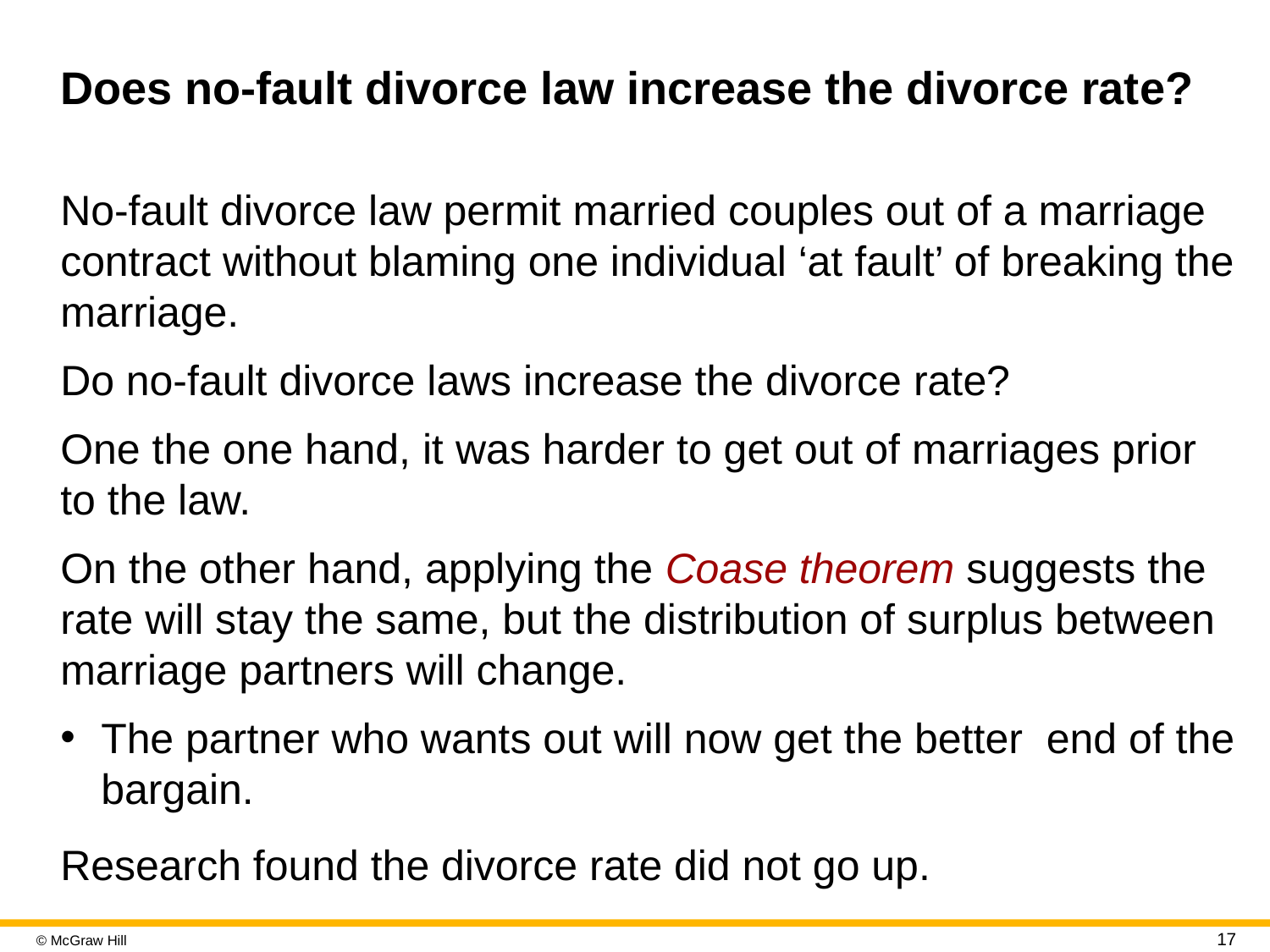

# Does no-fault divorce law increase the divorce rate?
No-fault divorce law permit married couples out of a marriage contract without blaming one individual ‘at fault’ of breaking the marriage.
Do no-fault divorce laws increase the divorce rate?
One the one hand, it was harder to get out of marriages prior to the law.
On the other hand, applying the Coase theorem suggests the rate will stay the same, but the distribution of surplus between marriage partners will change.
The partner who wants out will now get the better  end of the bargain.
Research found the divorce rate did not go up.